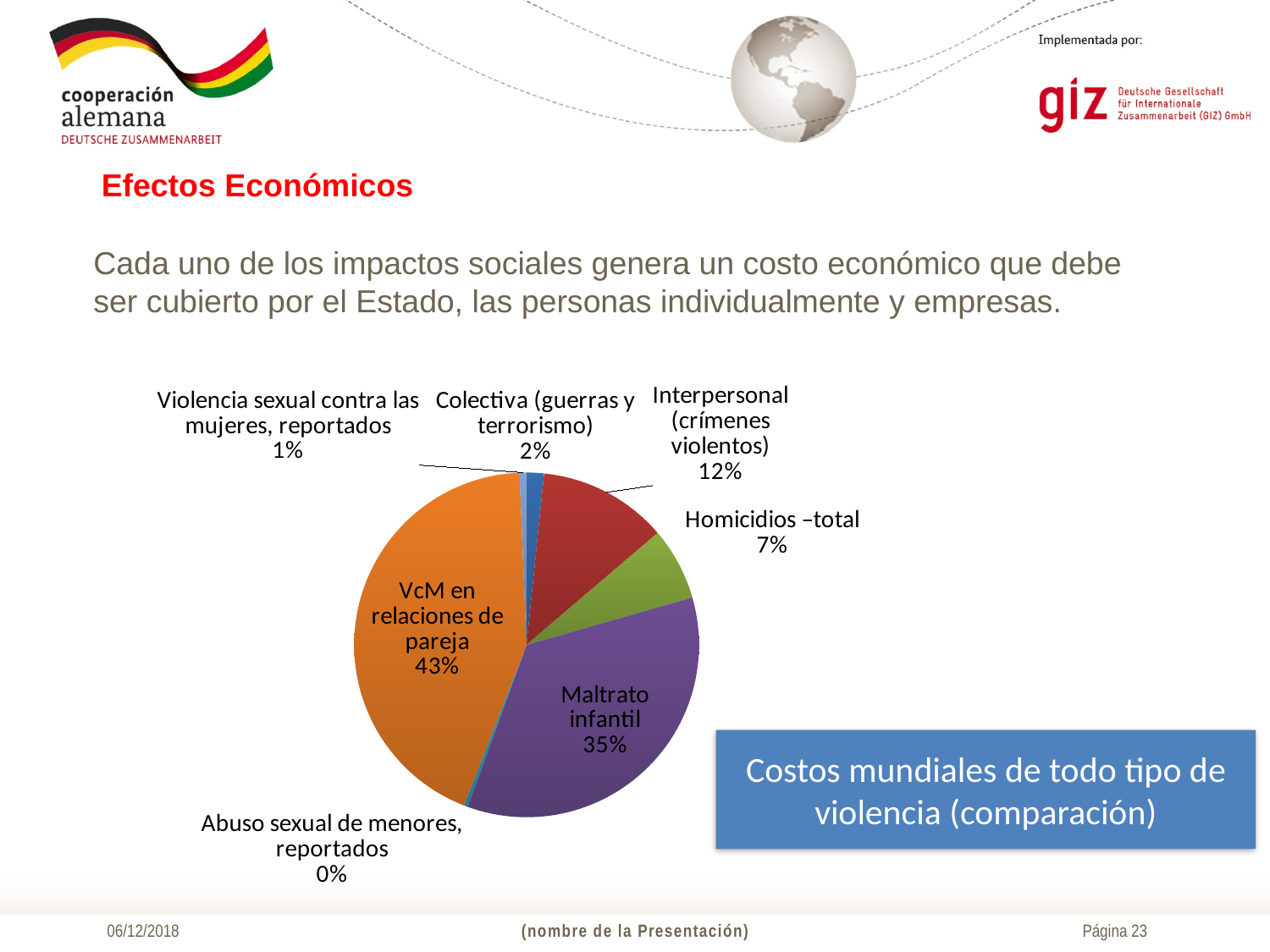

# Efectos Económicos
Cada uno de los impactos sociales genera un costo económico que debe ser cubierto por el Estado, las personas individualmente y empresas.

### Chart

| Category |  |
|---|---|
| Colectiva (guerras y terrorismo) | 167.19 |
| Interpersonal (crímenes violentos) | 1245.27 |
| Homicidios –total | 700.5 |
| Maltrato infantil | 3594.0 |
| Abuso sexual de menores, reportados | 36.8 |
| VcM en relaciones de pareja | 4463.0 |
| Violencia sexual contra las mujeres, reportados | 66.7 |
Costos mundiales de todo tipo de violencia (comparación)
06/12/2018
(nombre de la Presentación)